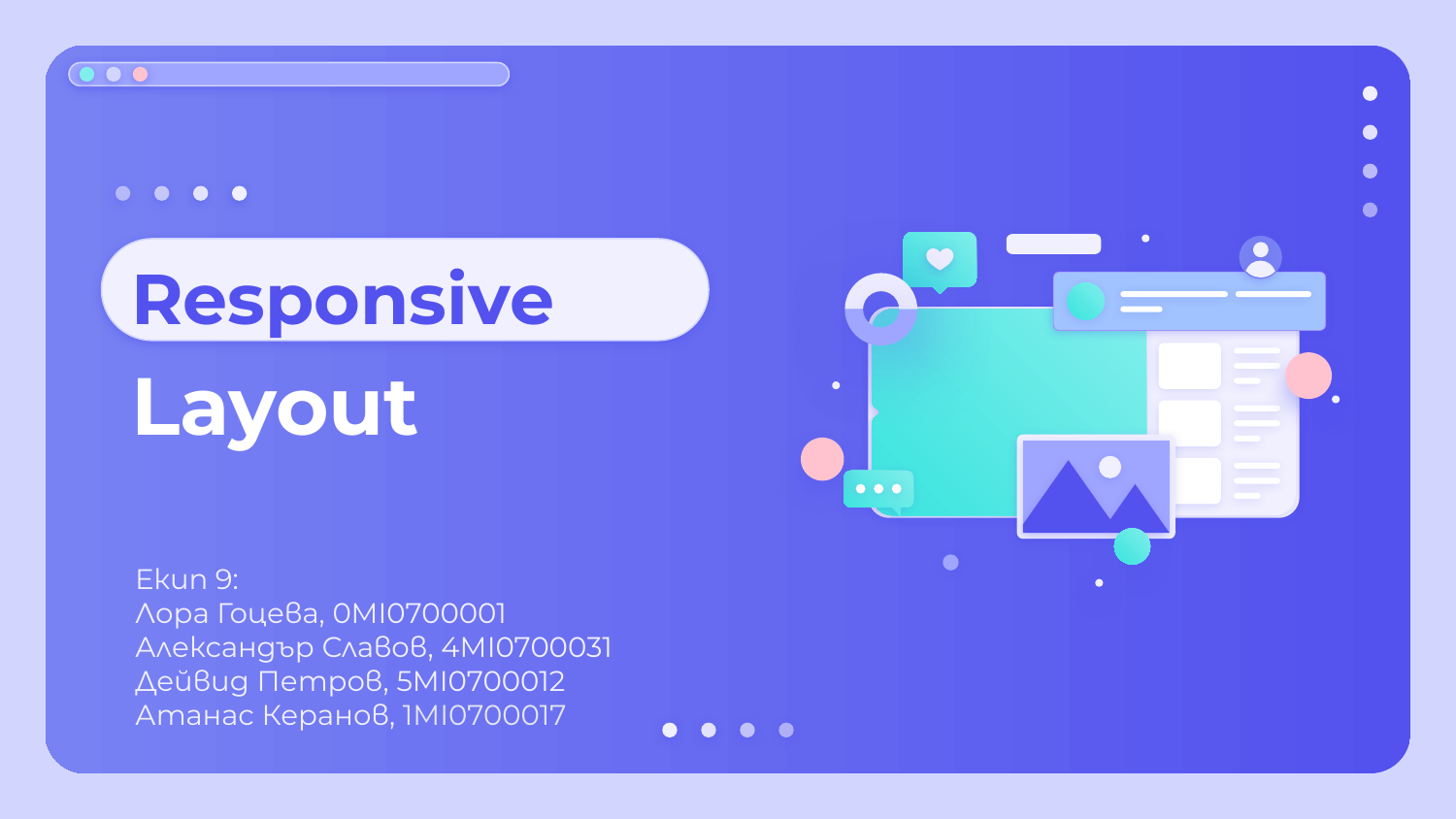

# Responsive Layout

Екип 9:
Лора Гоцева, 0MI0700001
Александър Славов, 4MI0700031
Дейвид Петров, 5MI0700012
Атанас Керанов, 1MI0700017